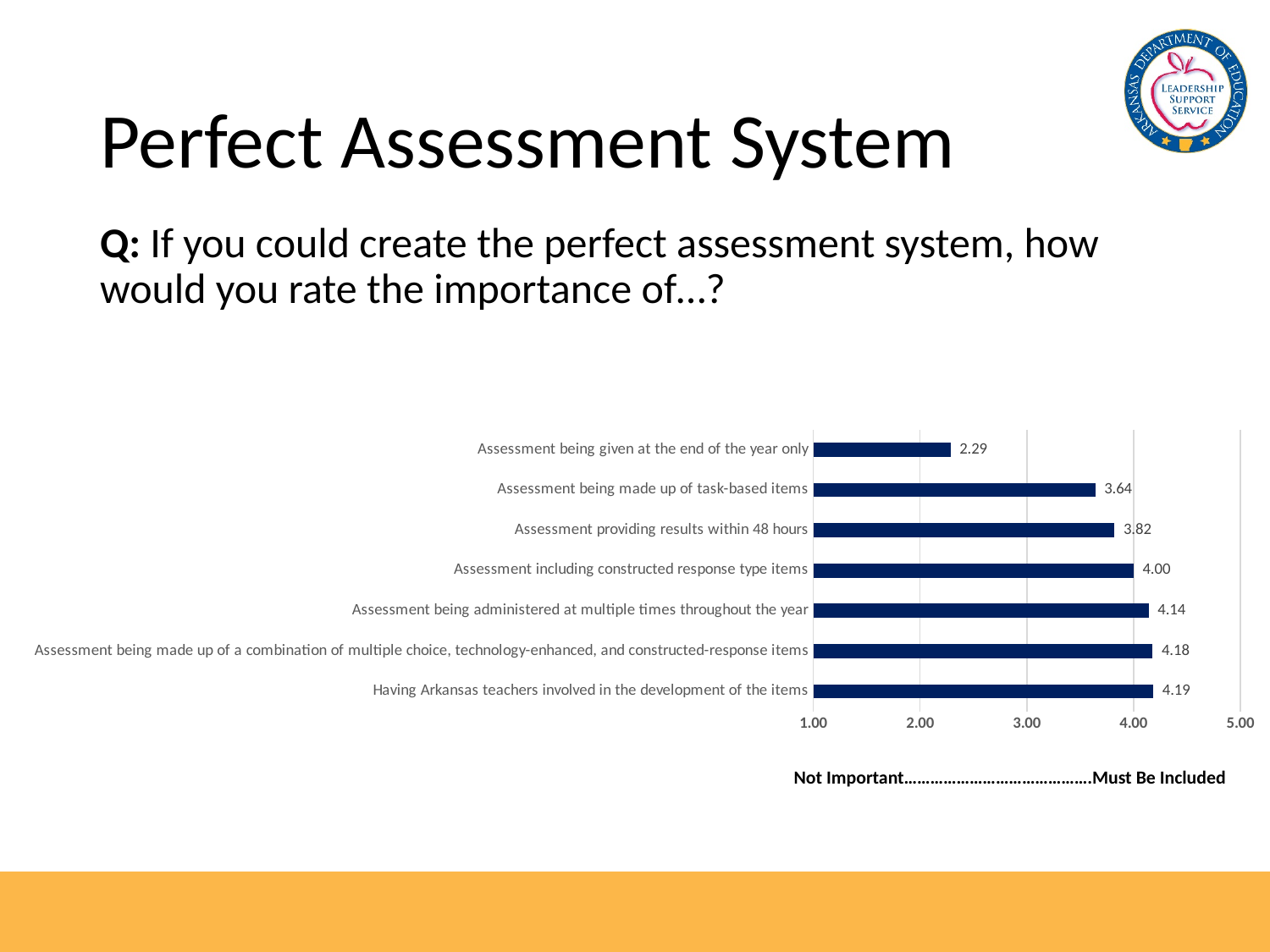

# Perfect Assessment System
Q: If you could create the perfect assessment system, how would you rate the importance of…?

### Chart

| Category |  |
|---|---|
| Having Arkansas teachers involved in the development of the items | 4.185185185185185 |
| Assessment being made up of a combination of multiple choice, technology-enhanced, and constructed-response items | 4.178571428571429 |
| Assessment being administered at multiple times throughout the year | 4.142857142857141 |
| Assessment including constructed response type items | 4.0 |
| Assessment providing results within 48 hours | 3.821428571428571 |
| Assessment being made up of task-based items | 3.642857142857143 |
| Assessment being given at the end of the year only | 2.285714285714286 |
Not Important…………………………………….Must Be Included